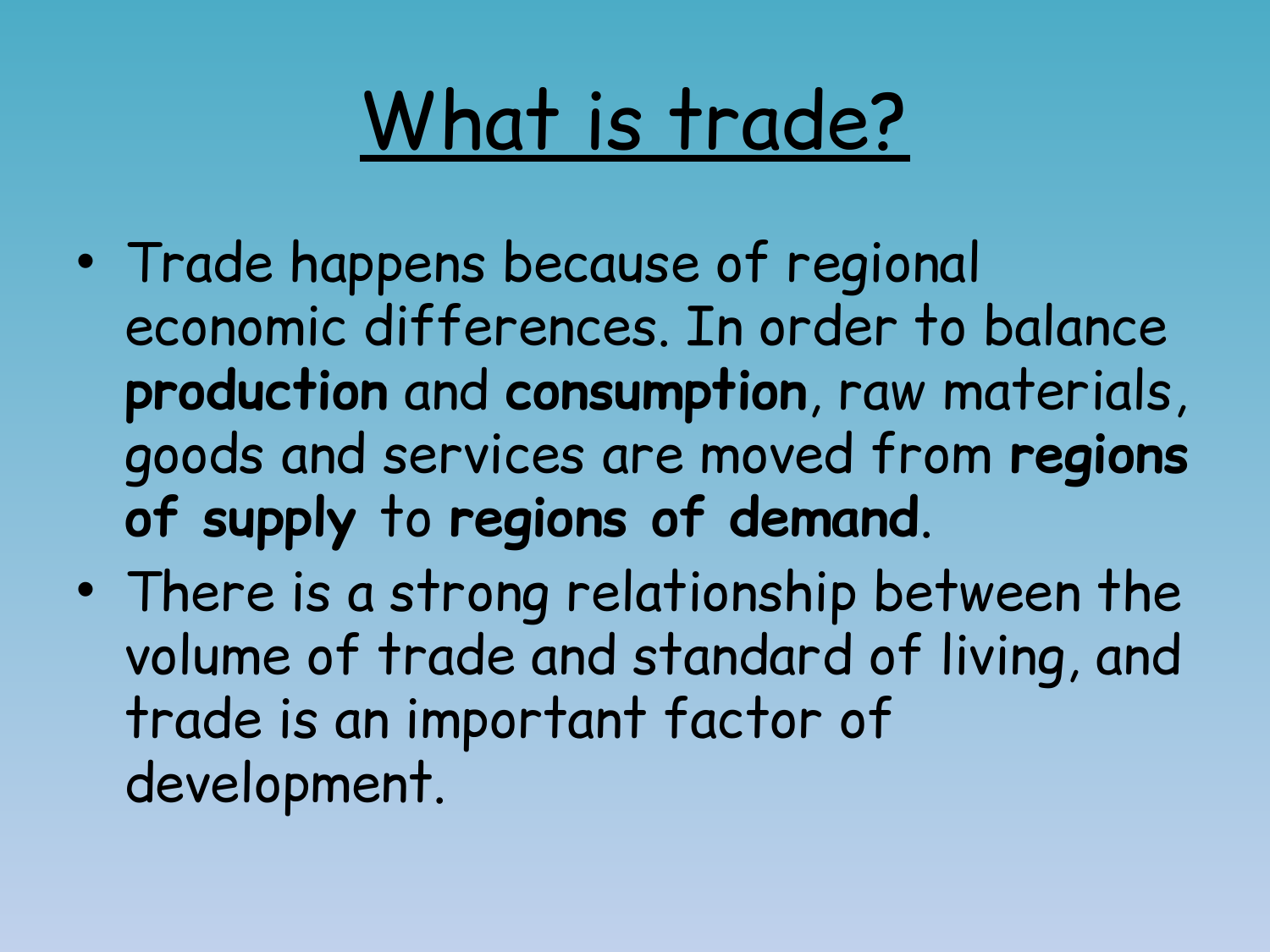

# What is trade?
Trade happens because of regional economic differences. In order to balance production and consumption, raw materials, goods and services are moved from regions of supply to regions of demand.
There is a strong relationship between the volume of trade and standard of living, and trade is an important factor of development.